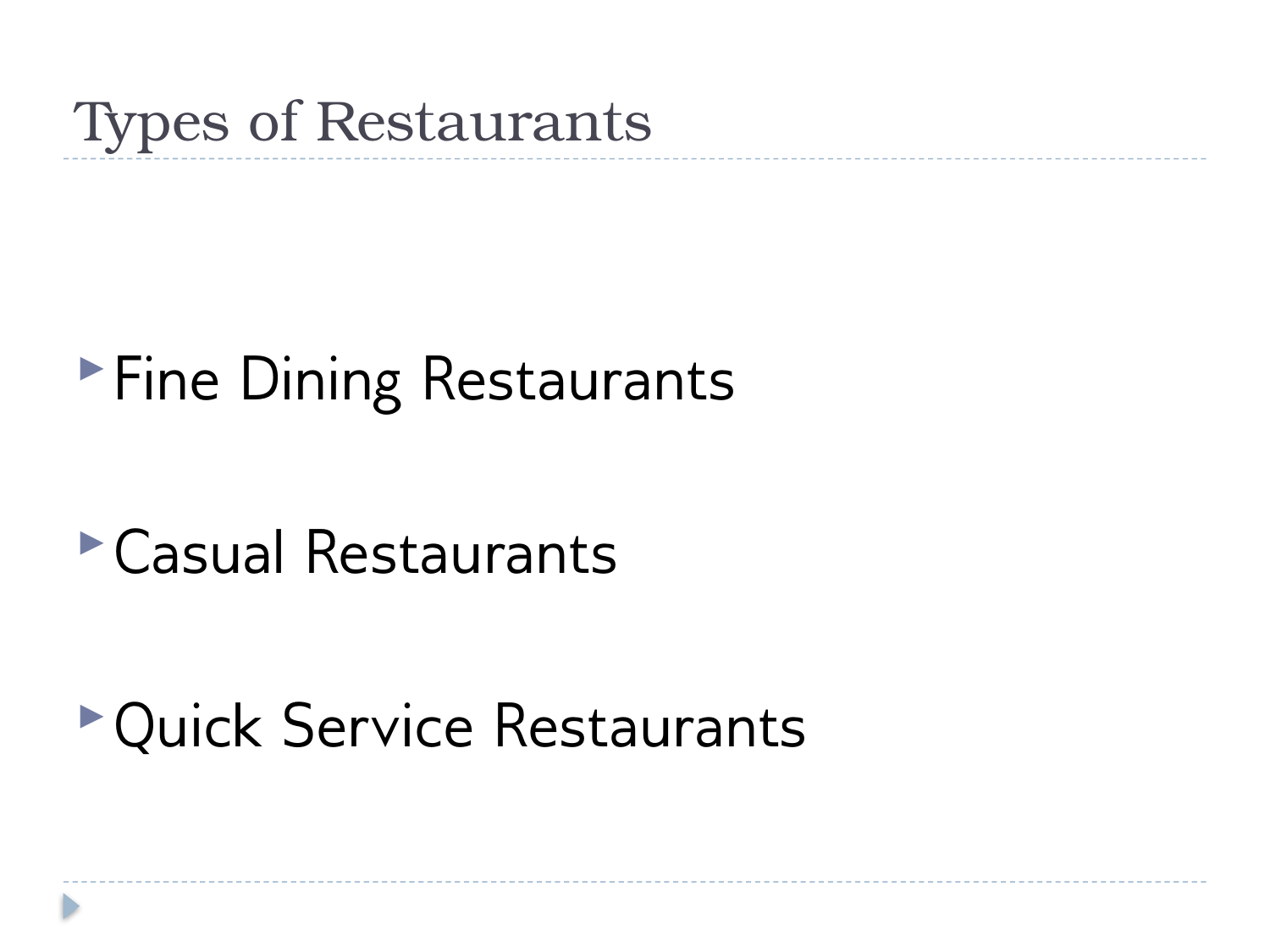

# Types of Restaurants

Fine Dining Restaurants

Casual Restaurants

Quick Service Restaurants